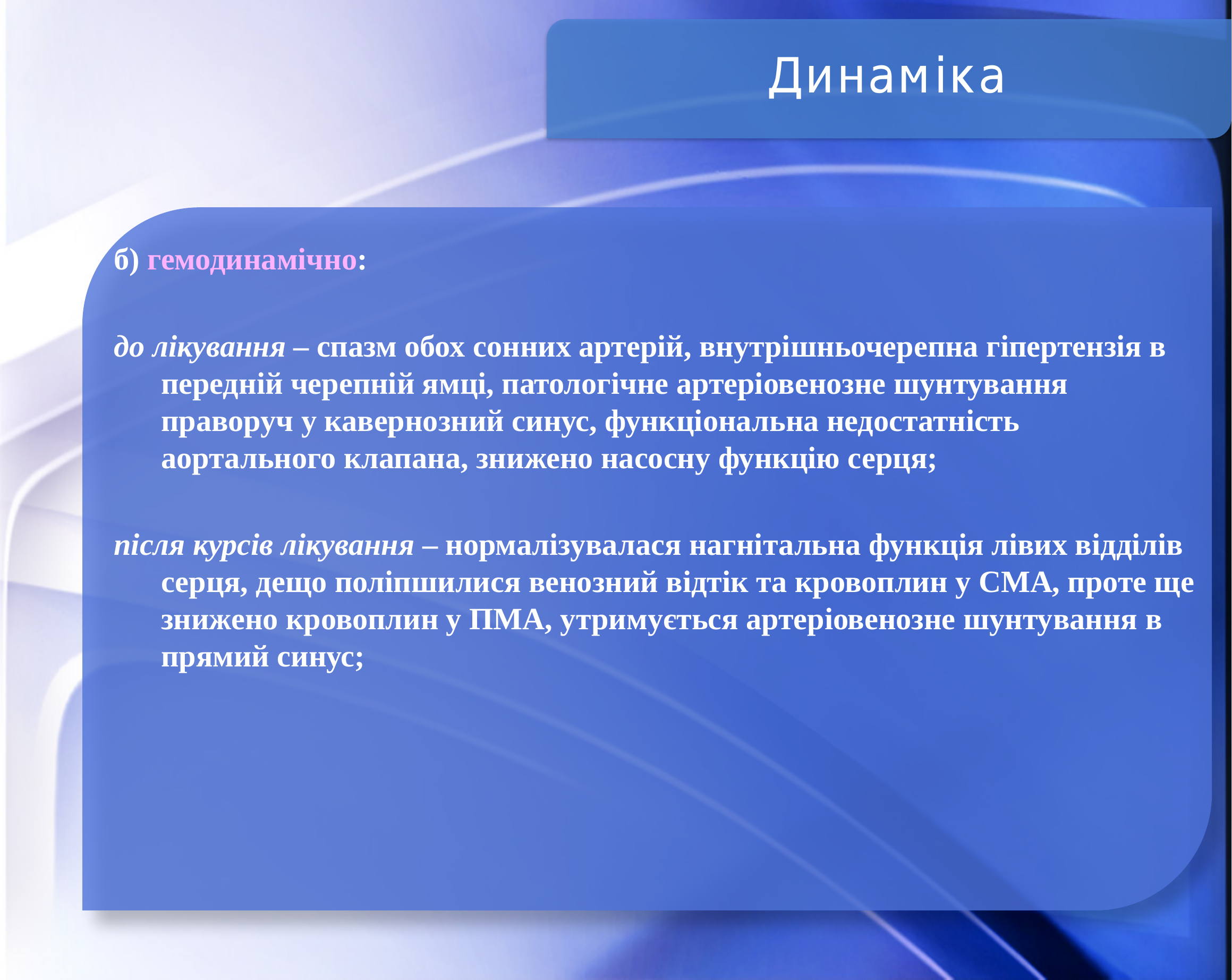

Динаміка

б) гемодинамічно:

до лікування – спазм обох сонних артерій, внутрішньочерепна гіпертензія в передній черепній ямці, патологічне артеріовенозне шунтування праворуч у кавернозний синус, функціональна недостатність аортального клапана, знижено насосну функцію серця;

після курсів лікування – нормалізувалася нагнітальна функція лівих відділів серця, дещо поліпшилися венозний відтік та кровоплин у СМА, проте ще знижено кровоплин у ПМА, утримується артеріовенозне шунтування в прямий синус;